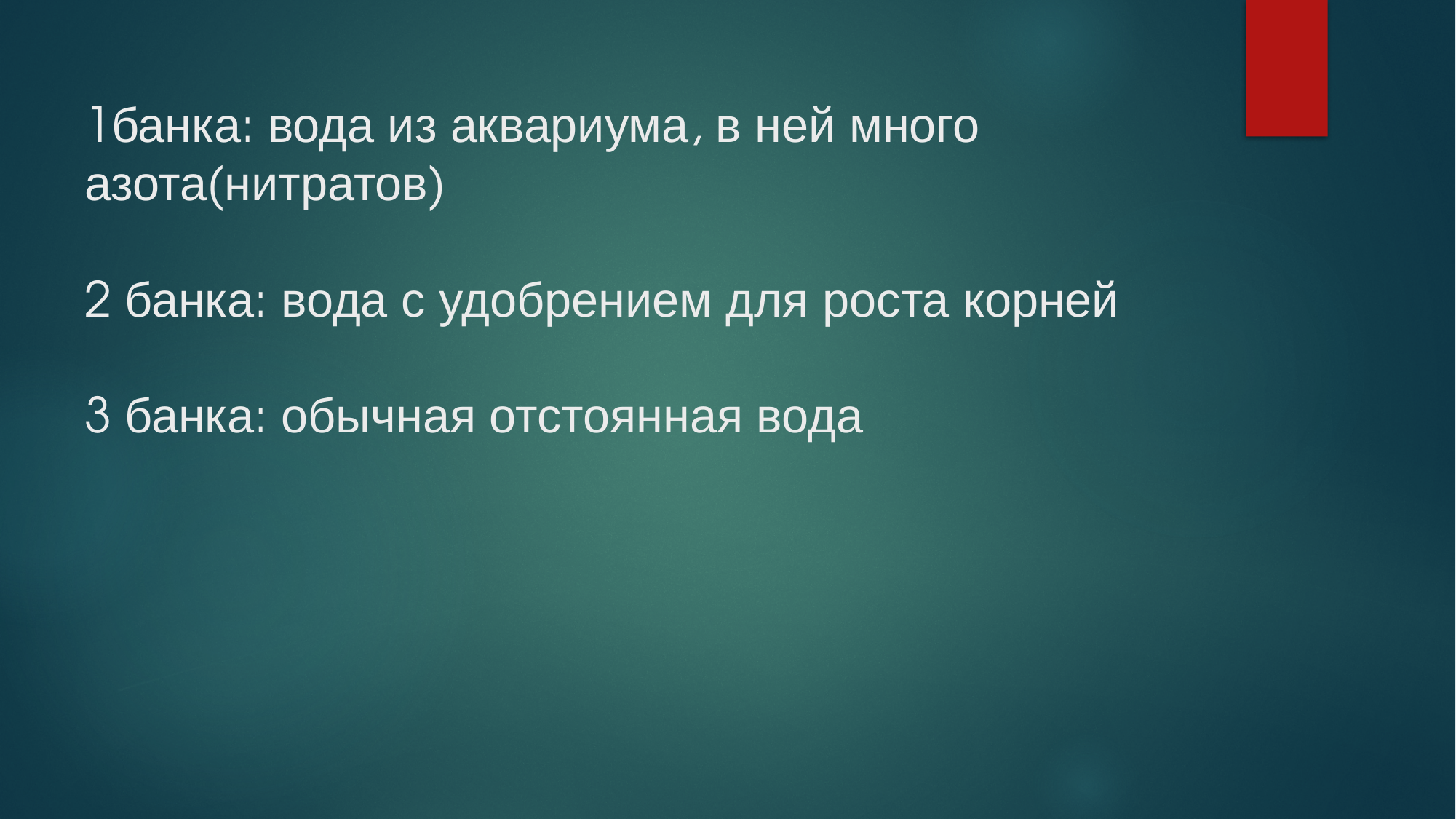

# 1банка: вода из аквариума, в ней много азота(нитратов) 2 банка: вода с удобрением для роста корней 3 банка: обычная отстоянная вода